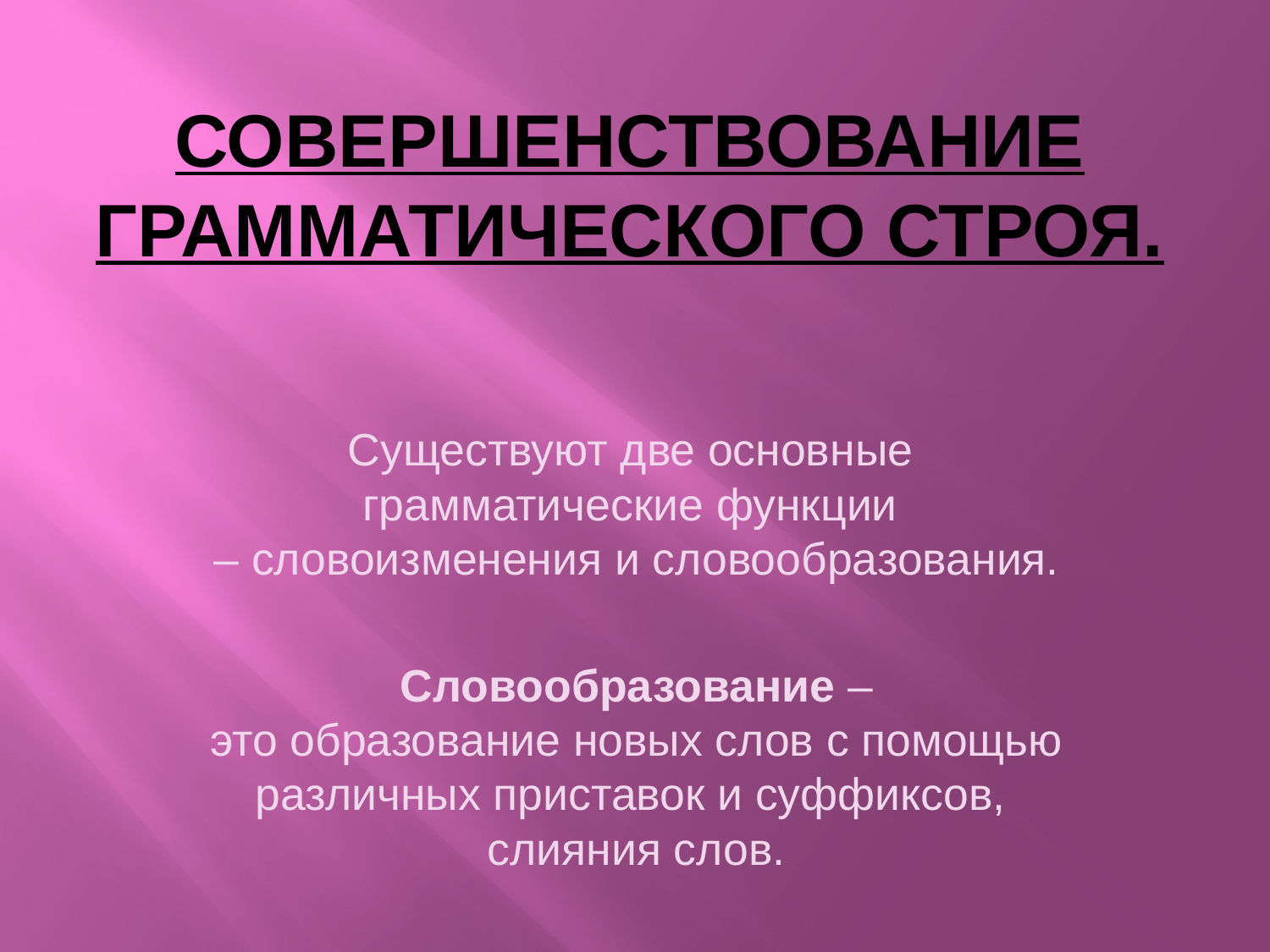

# Совершенствование грамматического строя.
Существуют две основные
грамматические функции
– словоизменения и словообразования.

Словообразование –
это образование новых слов с помощью различных приставок и суффиксов,
слияния слов.